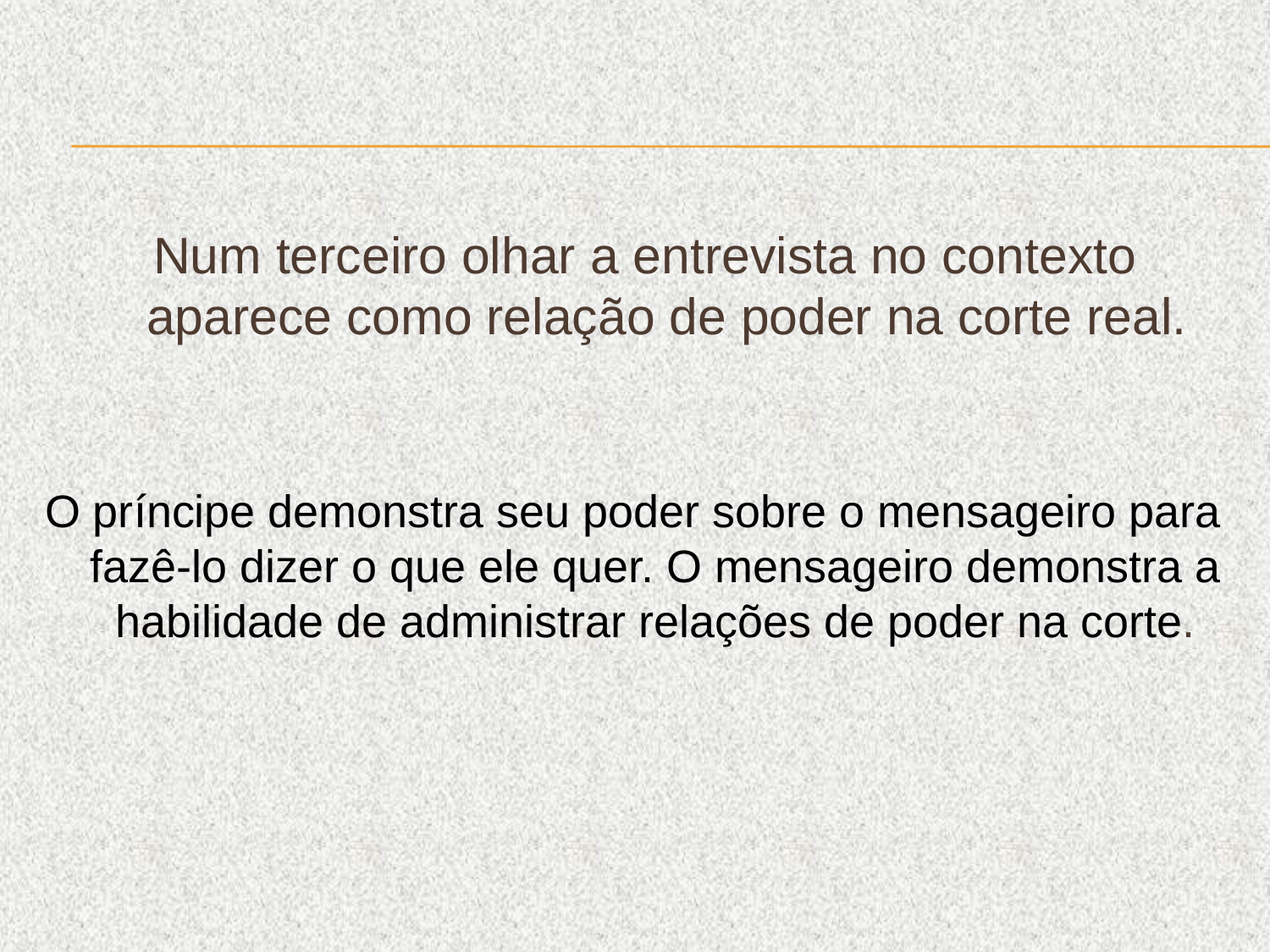

Num terceiro olhar a entrevista no contexto aparece como relação de poder na corte real.

O príncipe demonstra seu poder sobre o mensageiro para fazê-lo dizer o que ele quer. O mensageiro demonstra a habilidade de administrar relações de poder na corte.